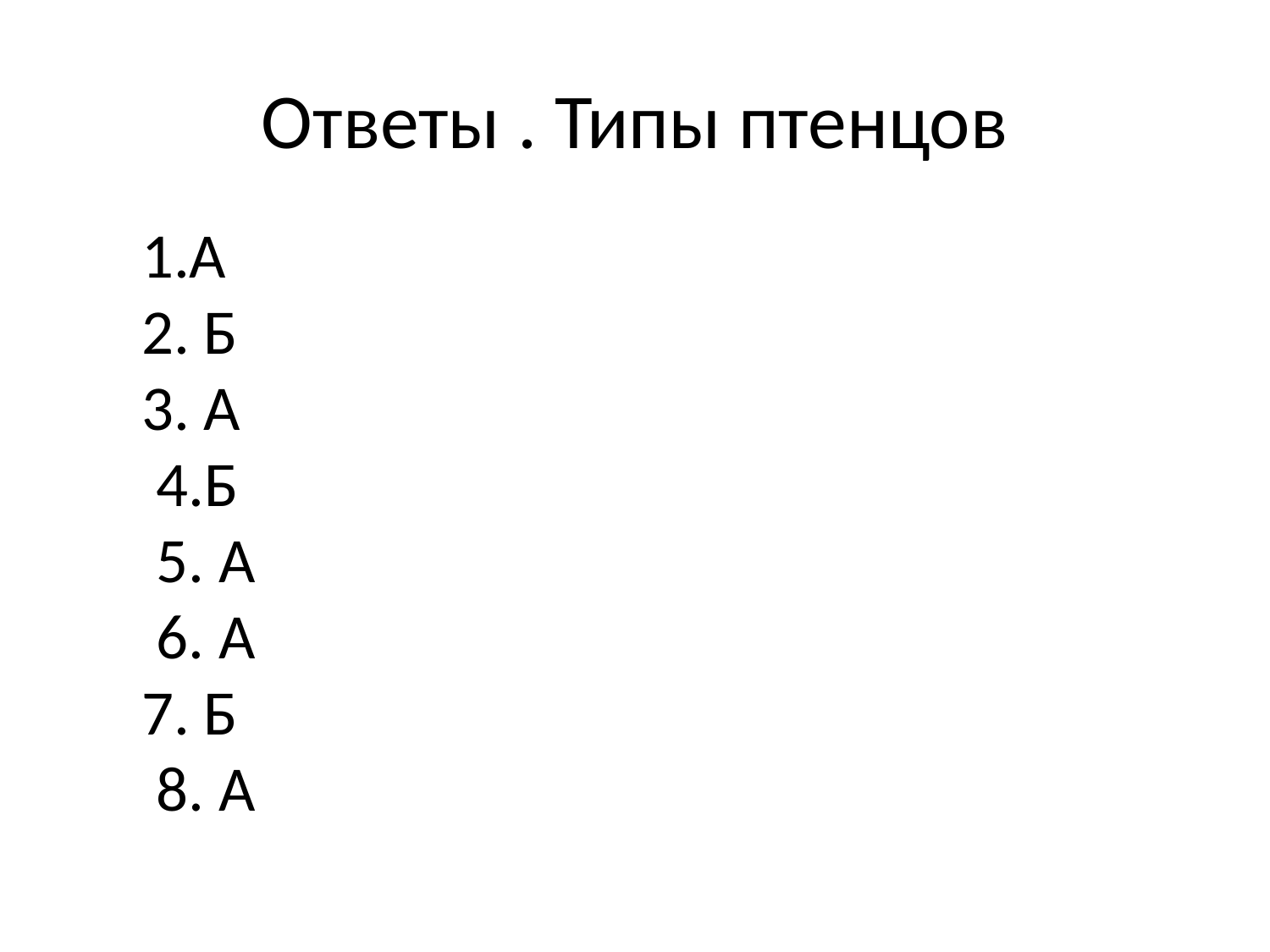

# Ответы . Типы птенцов
1.А
2. Б
3. А
 4.Б
 5. А
 6. А
7. Б
 8. А